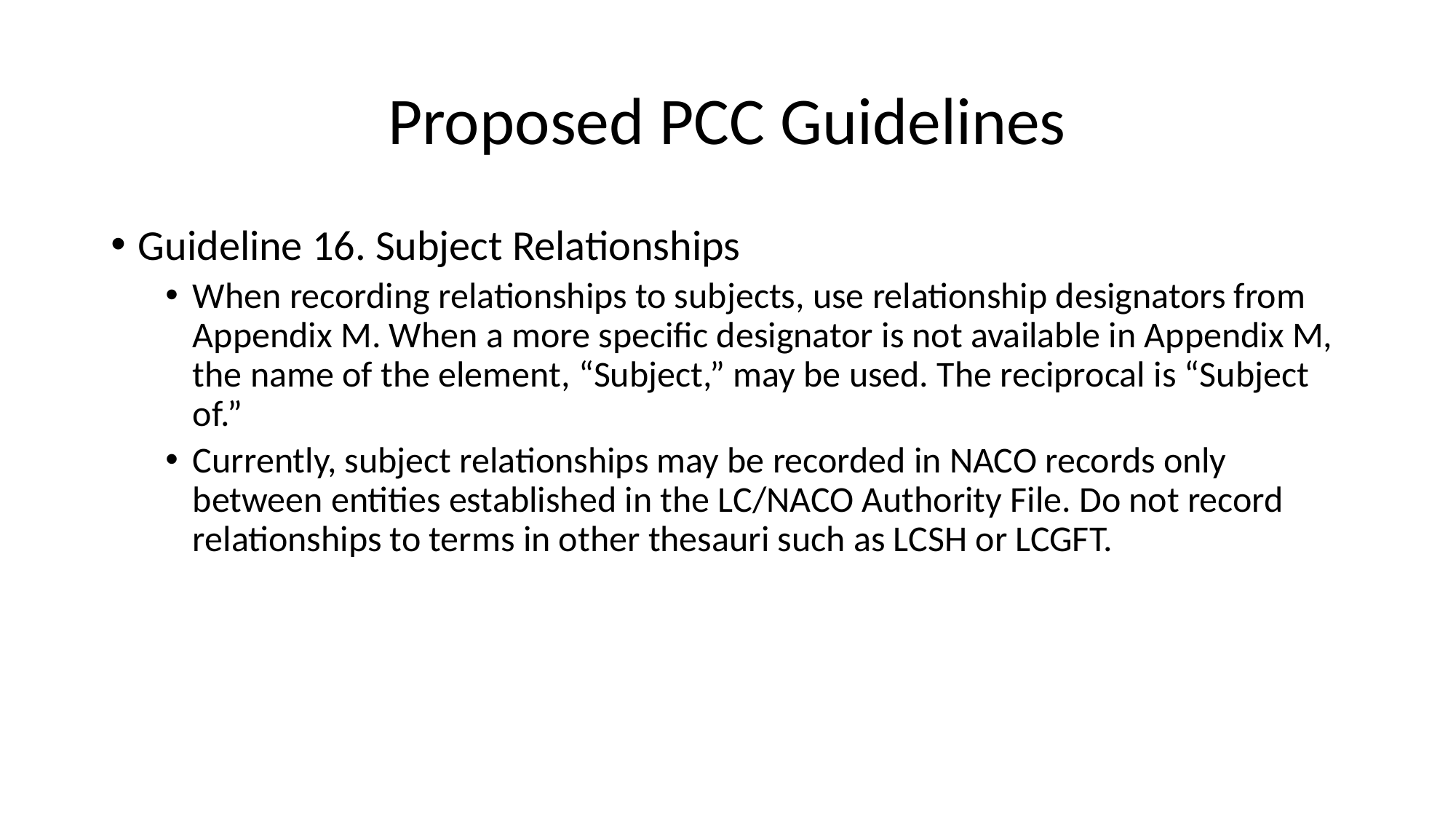

# Proposed PCC Guidelines
Guideline 16. Subject Relationships
When recording relationships to subjects, use relationship designators from Appendix M. When a more specific designator is not available in Appendix M, the name of the element, “Subject,” may be used. The reciprocal is “Subject of.”
Currently, subject relationships may be recorded in NACO records only between entities established in the LC/NACO Authority File. Do not record relationships to terms in other thesauri such as LCSH or LCGFT.